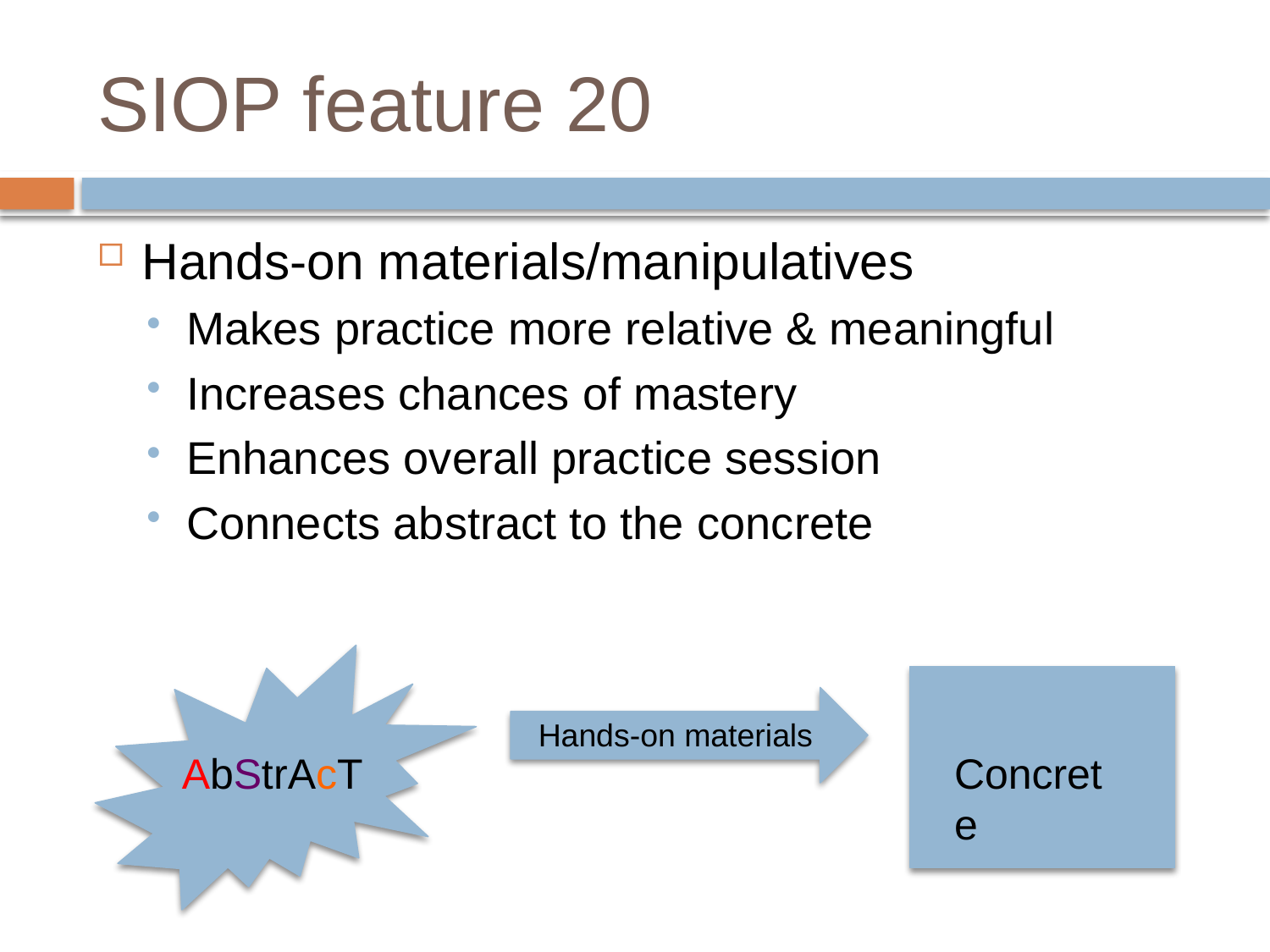

# SIOP feature 20
Hands-on materials/manipulatives
Makes practice more relative & meaningful
Increases chances of mastery
Enhances overall practice session
Connects abstract to the concrete

Hands-on materials
AbStrAcT
Concrete